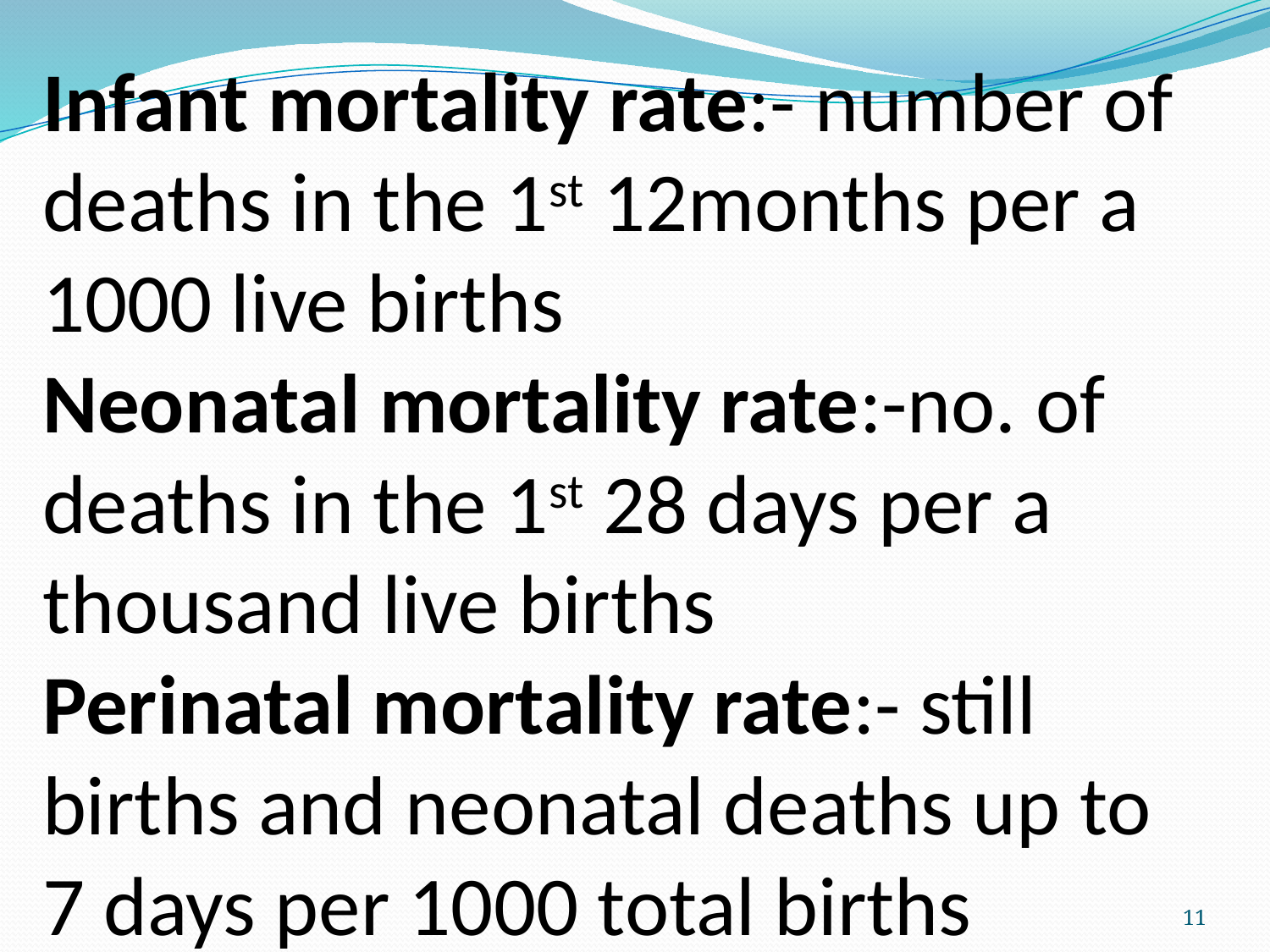

# Infant mortality rate:- number of deaths in the 1st 12months per a 1000 live births Neonatal mortality rate:-no. of deaths in the 1st 28 days per a thousand live births Perinatal mortality rate:- still births and neonatal deaths up to 7 days per 1000 total births
11